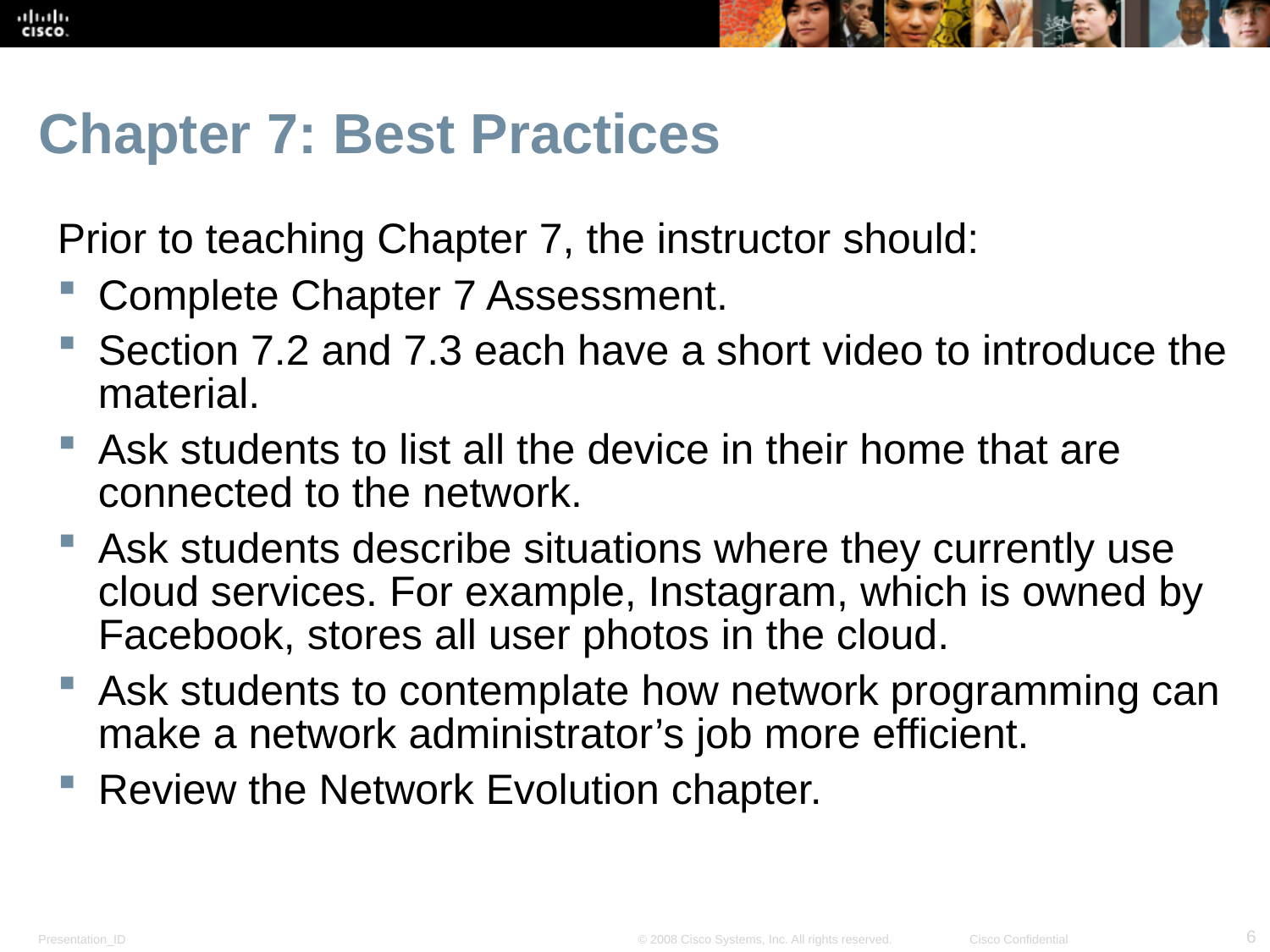

# Chapter 7: Best Practices
Prior to teaching Chapter 7, the instructor should:
Complete Chapter 7 Assessment.
Section 7.2 and 7.3 each have a short video to introduce the material.
Ask students to list all the device in their home that are connected to the network.
Ask students describe situations where they currently use cloud services. For example, Instagram, which is owned by Facebook, stores all user photos in the cloud.
Ask students to contemplate how network programming can make a network administrator’s job more efficient.
Review the Network Evolution chapter.